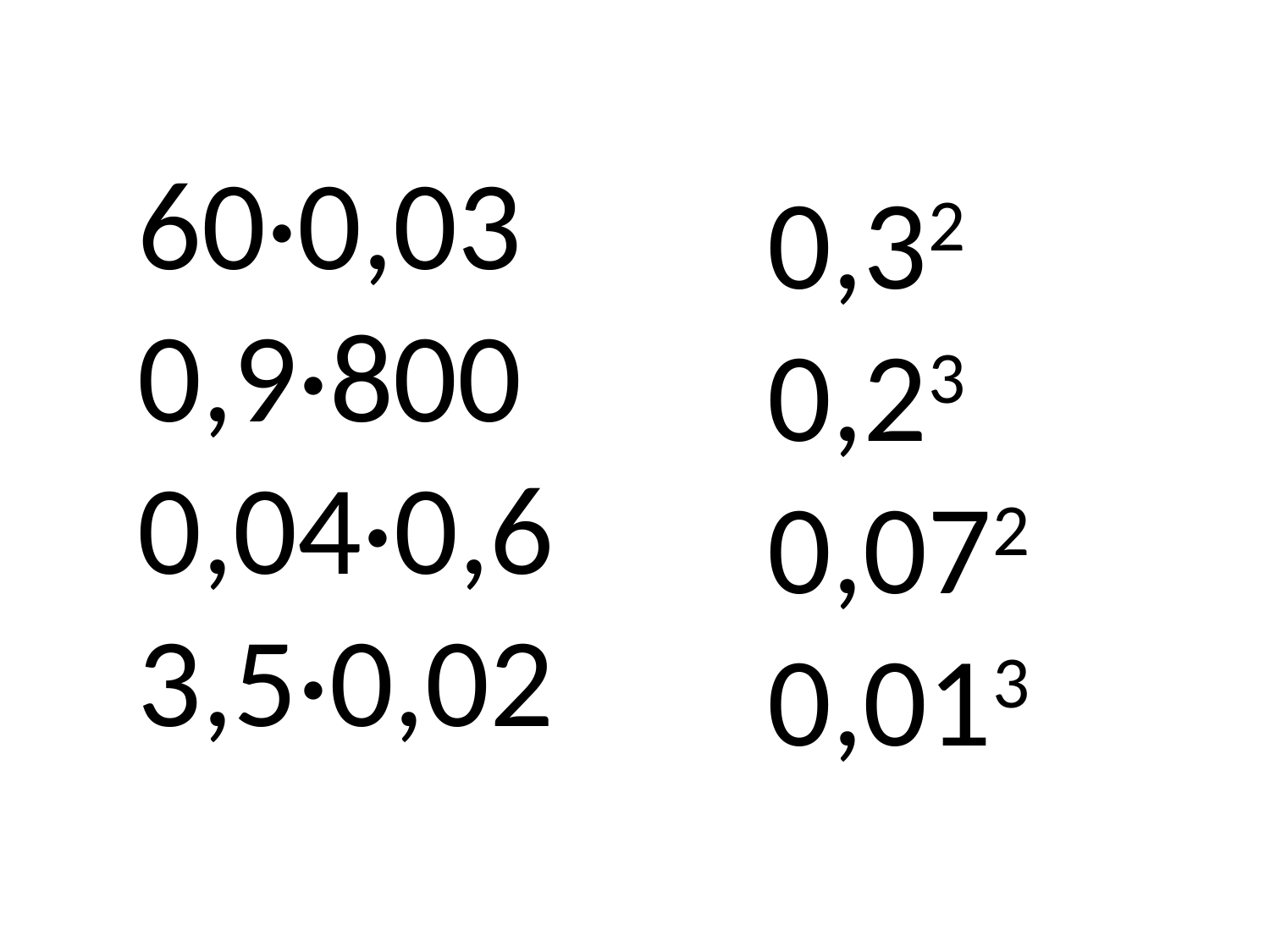

60·0,03
0,9·800
0,04·0,6
3,5·0,02

0,32
0,23
0,072
0,013